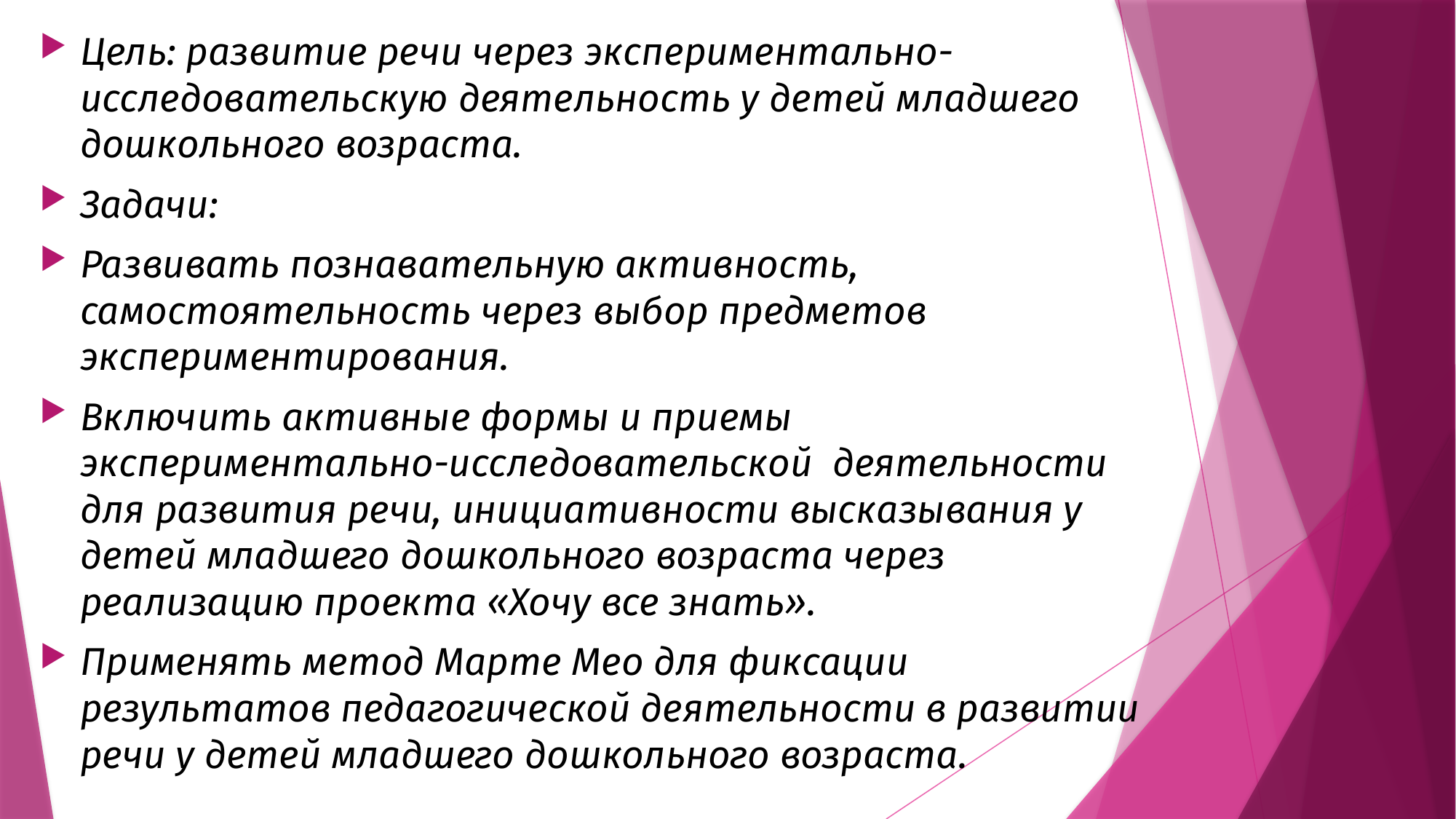

Цель: развитие речи через экспериментально-исследовательскую деятельность у детей младшего дошкольного возраста.
Задачи:
Развивать познавательную активность, самостоятельность через выбор предметов экспериментирования.
Включить активные формы и приемы экспериментально-исследовательской  деятельности для развития речи, инициативности высказывания у детей младшего дошкольного возраста через реализацию проекта «Хочу все знать».
Применять метод Марте Мео для фиксации результатов педагогической деятельности в развитии речи у детей младшего дошкольного возраста.